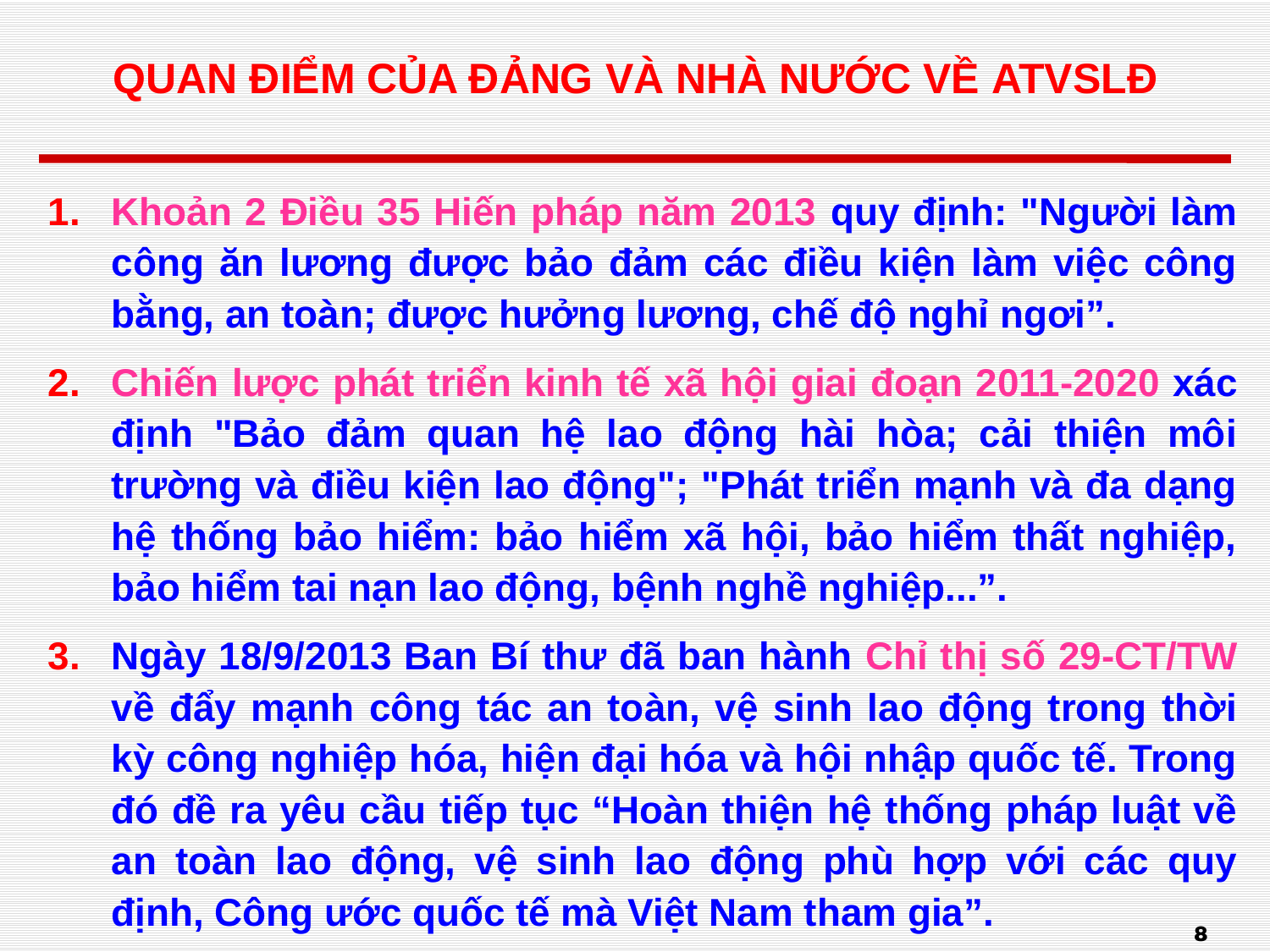

# QUAN ĐIỂM CỦA ĐẢNG VÀ NHÀ NƯỚC VỀ ATVSLĐ
Khoản 2 Điều 35 Hiến pháp năm 2013 quy định: "Người làm công ăn lương được bảo đảm các điều kiện làm việc công bằng, an toàn; được hưởng lương, chế độ nghỉ ngơi”.
Chiến lược phát triển kinh tế xã hội giai đoạn 2011-2020 xác định "Bảo đảm quan hệ lao động hài hòa; cải thiện môi trường và điều kiện lao động"; "Phát triển mạnh và đa dạng hệ thống bảo hiểm: bảo hiểm xã hội, bảo hiểm thất nghiệp, bảo hiểm tai nạn lao động, bệnh nghề nghiệp...”.
Ngày 18/9/2013 Ban Bí thư đã ban hành Chỉ thị số 29-CT/TW về đẩy mạnh công tác an toàn, vệ sinh lao động trong thời kỳ công nghiệp hóa, hiện đại hóa và hội nhập quốc tế. Trong đó đề ra yêu cầu tiếp tục “Hoàn thiện hệ thống pháp luật về an toàn lao động, vệ sinh lao động phù hợp với các quy định, Công ước quốc tế mà Việt Nam tham gia”.